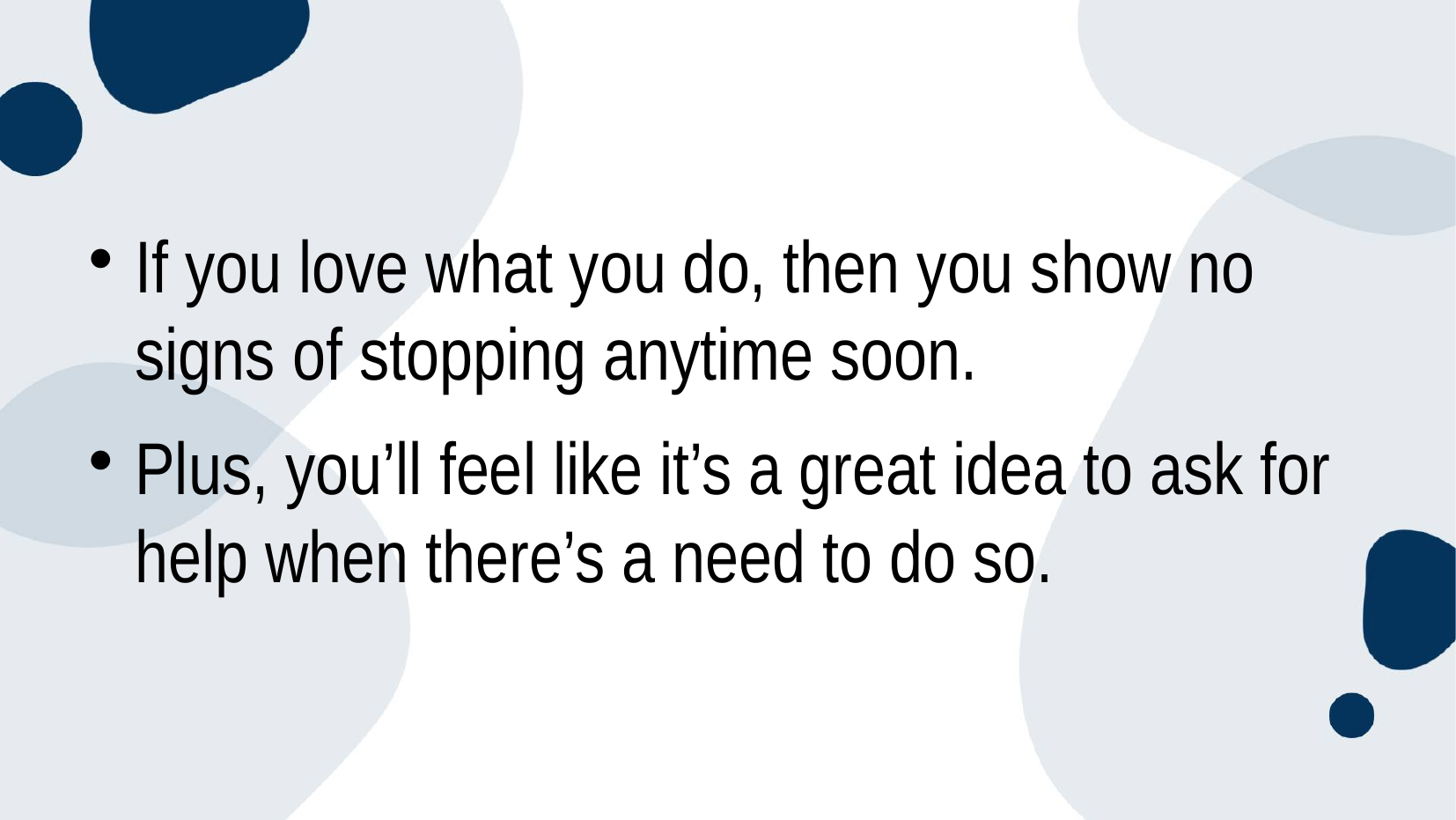

#
If you love what you do, then you show no signs of stopping anytime soon.
Plus, you’ll feel like it’s a great idea to ask for help when there’s a need to do so.